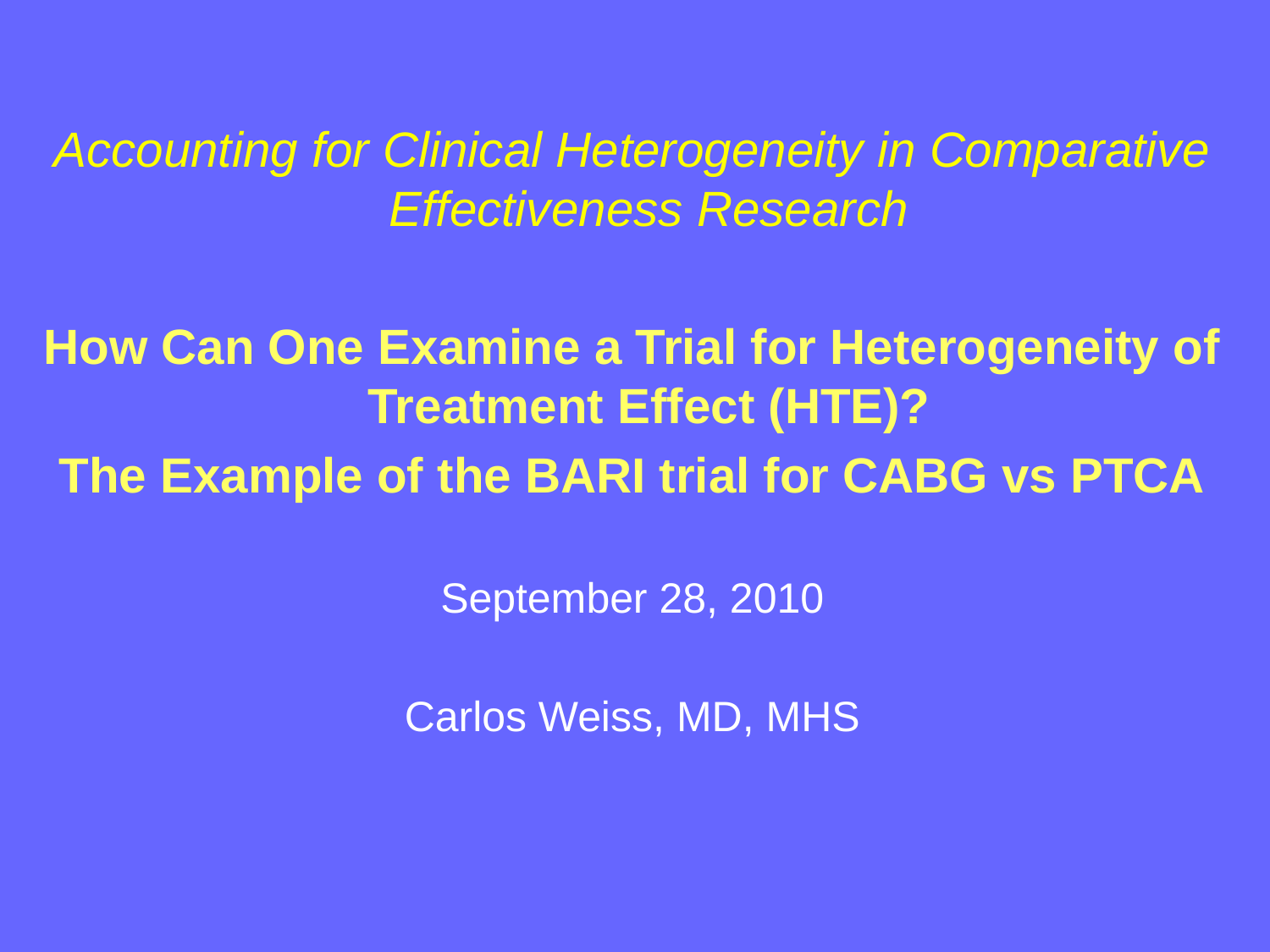

Accounting for Clinical Heterogeneity in Comparative Effectiveness Research

How Can One Examine a Trial for Heterogeneity of Treatment Effect (HTE)?
The Example of the BARI trial for CABG vs PTCA

September 28, 2010

Carlos Weiss, MD, MHS